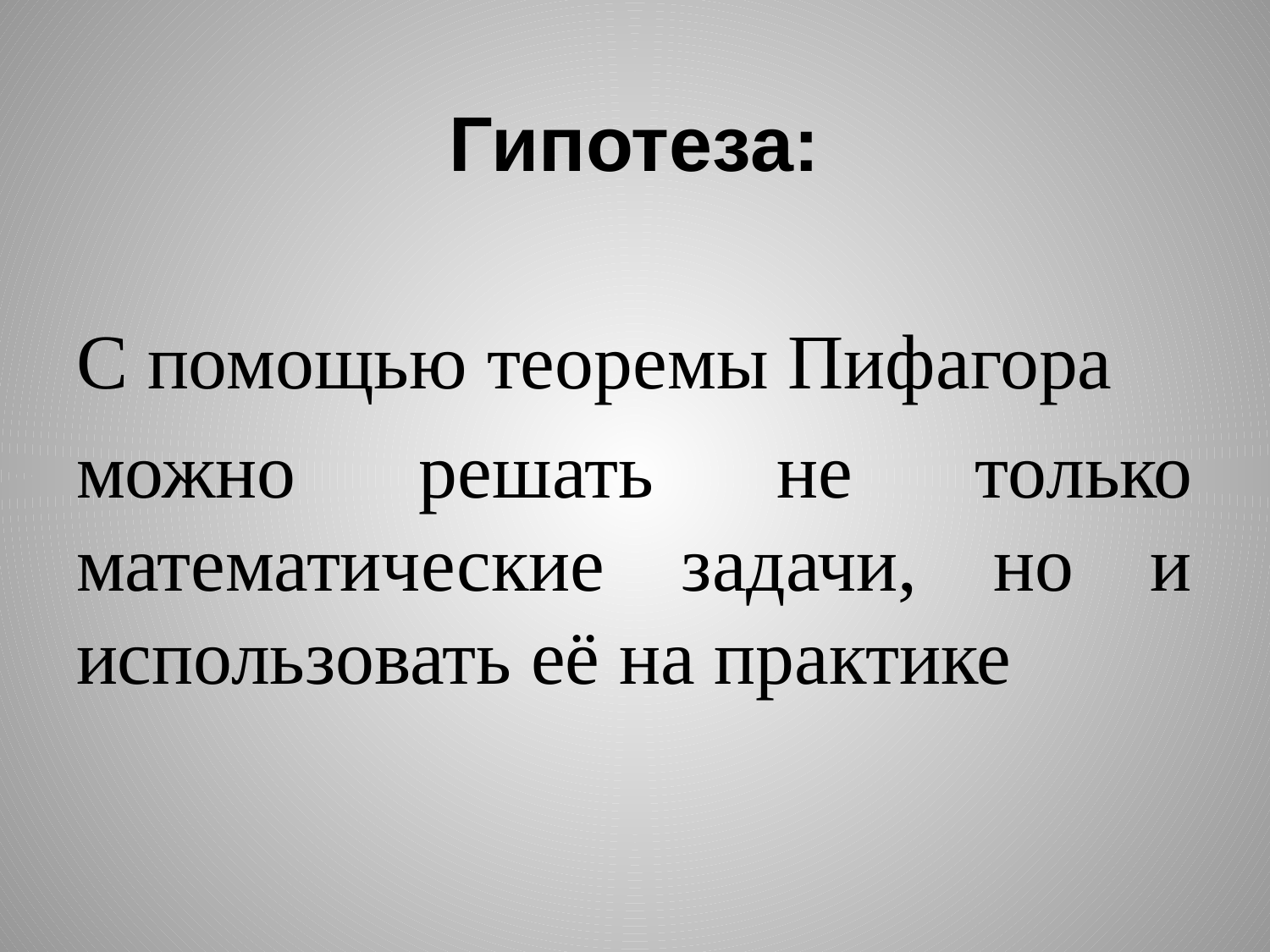

# Гипотеза:

С помощью теоремы Пифагора
можно решать не только математические задачи, но и использовать её на практике